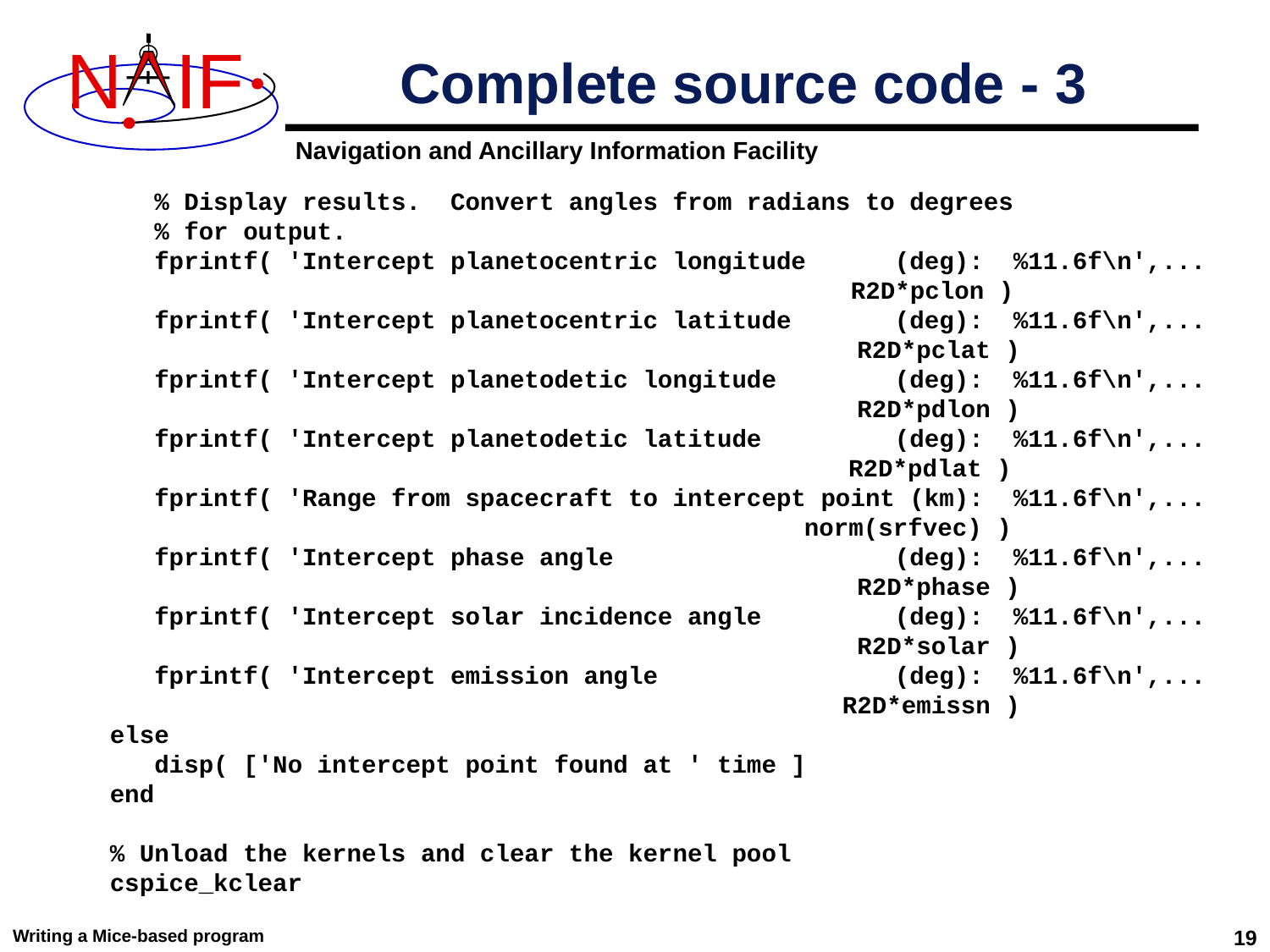

# Complete source code - 3
      % Display results.  Convert angles from radians to degrees
      % for output.
      fprintf( 'Intercept planetocentric longitude      (deg):  %11.6f\n',...
                                                     R2D*pclon )
      fprintf( 'Intercept planetocentric latitude       (deg):  %11.6f\n',...
 						  R2D*pclat )
      fprintf( 'Intercept planetodetic longitude        (deg):  %11.6f\n',...
						  R2D*pdlon )
      fprintf( 'Intercept planetodetic latitude         (deg):  %11.6f\n',...						          R2D*pdlat )
      fprintf( 'Range from spacecraft to intercept point (km):  %11.6f\n',...
					       norm(srfvec) )
      fprintf( 'Intercept phase angle                   (deg):  %11.6f\n',...
						  R2D*phase )
      fprintf( 'Intercept solar incidence angle         (deg):  %11.6f\n',...
						  R2D*solar )
      fprintf( 'Intercept emission angle                (deg):  %11.6f\n',...
 						 R2D*emissn )
   else
      disp( ['No intercept point found at ' time ]
   end

   % Unload the kernels and clear the kernel pool
   cspice_kclear
Writing a Mice-based program
19